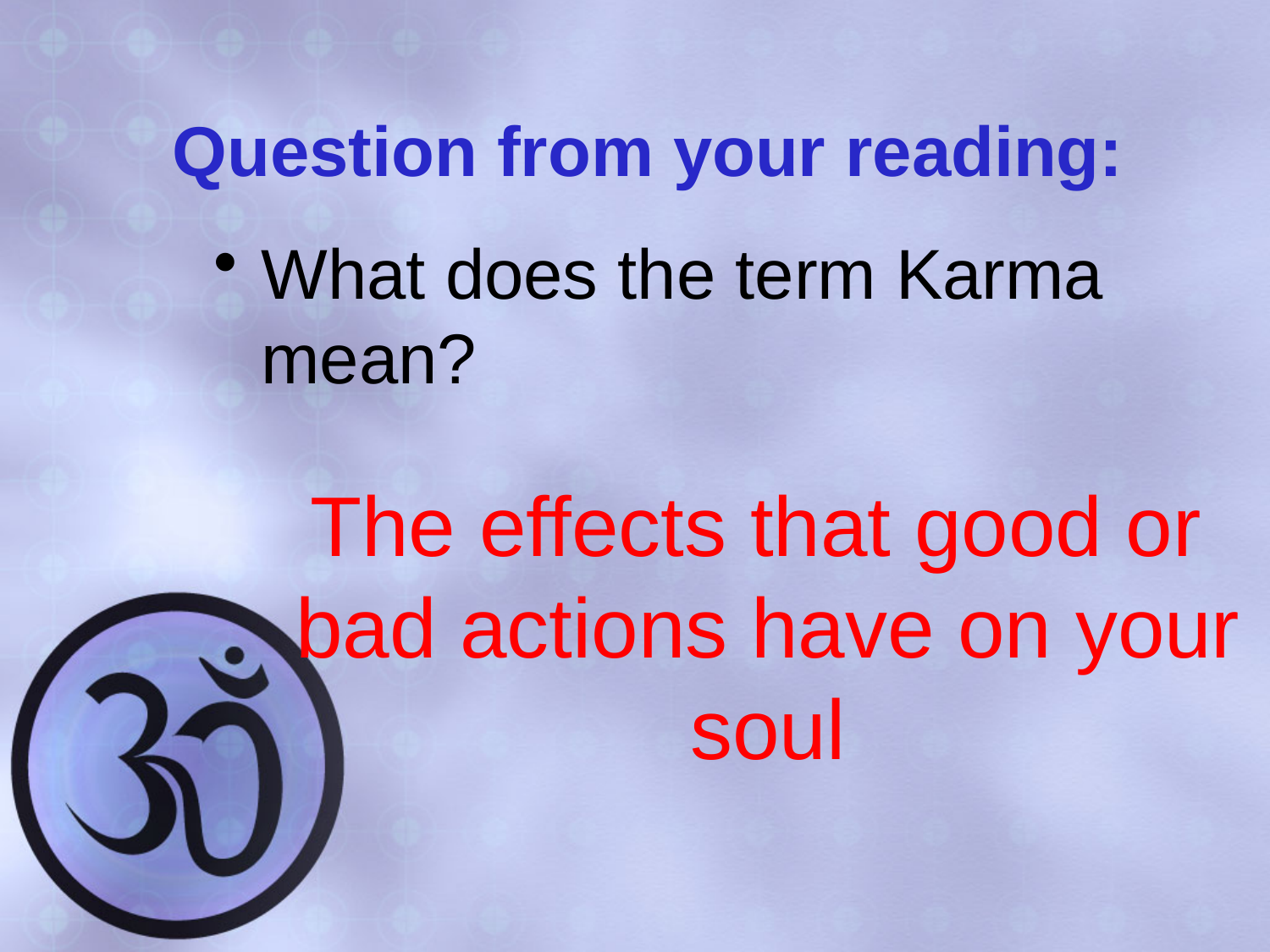

# Question from your reading:
What does the term Karma mean?
 The effects that good or bad actions have on your soul